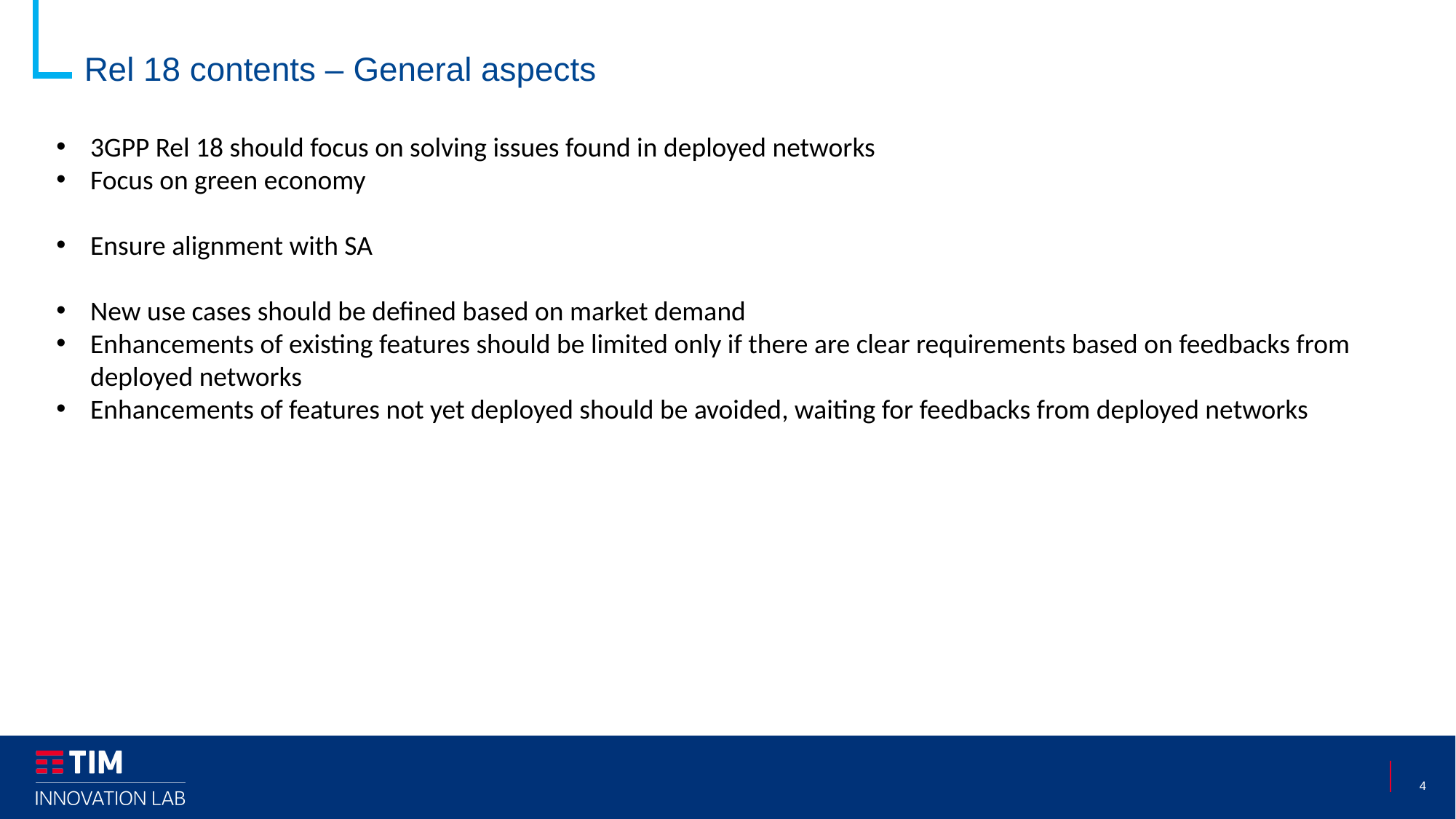

Rel 18 contents – General aspects
3GPP Rel 18 should focus on solving issues found in deployed networks
Focus on green economy

Ensure alignment with SA

New use cases should be defined based on market demand
Enhancements of existing features should be limited only if there are clear requirements based on feedbacks from deployed networks
Enhancements of features not yet deployed should be avoided, waiting for feedbacks from deployed networks